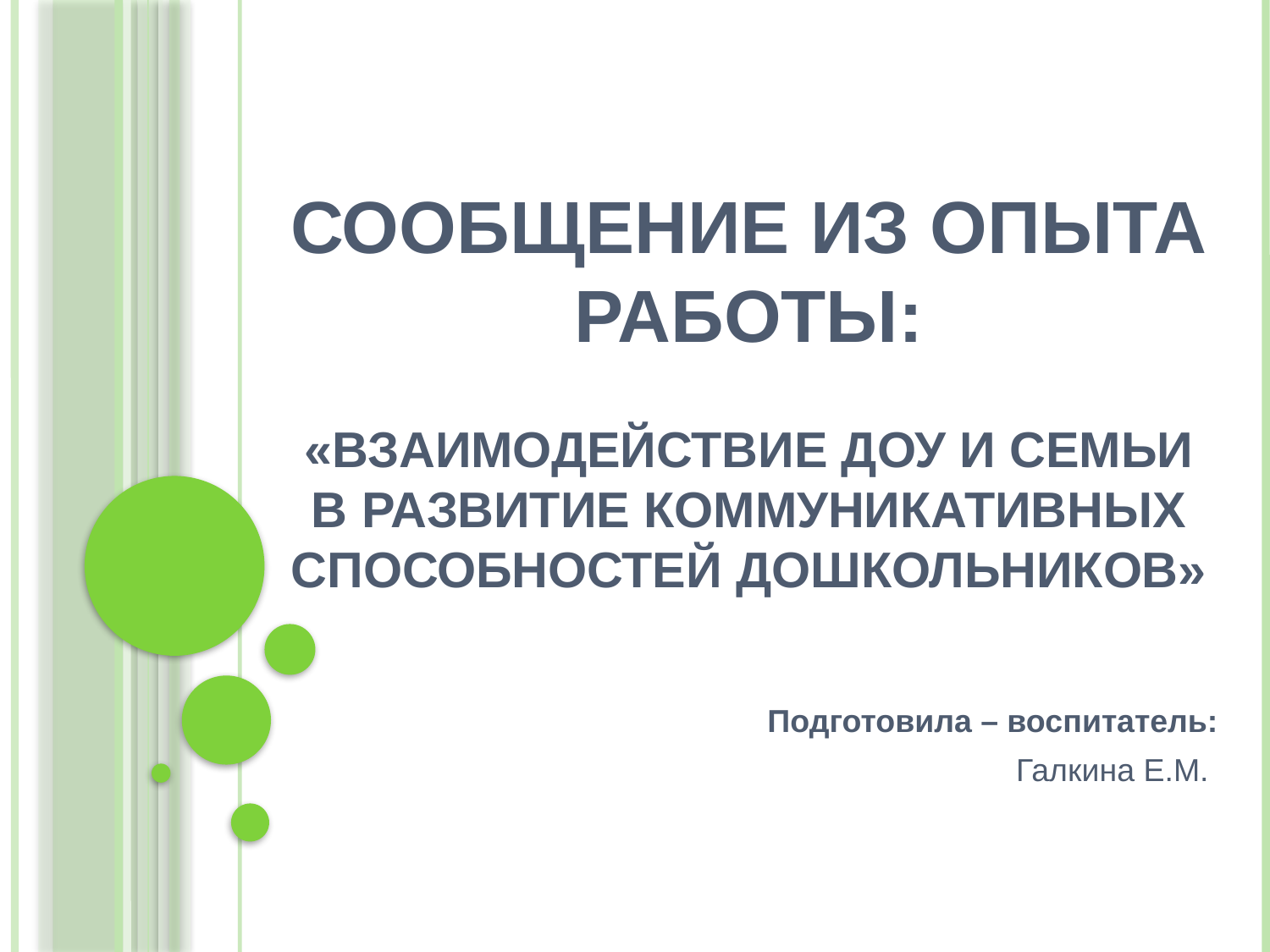

# Сообщение из опыта работы: «Взаимодействие ДОУ и семьи в развитие коммуникативных способностей дошкольников»
Подготовила – воспитатель:
Галкина Е.М.